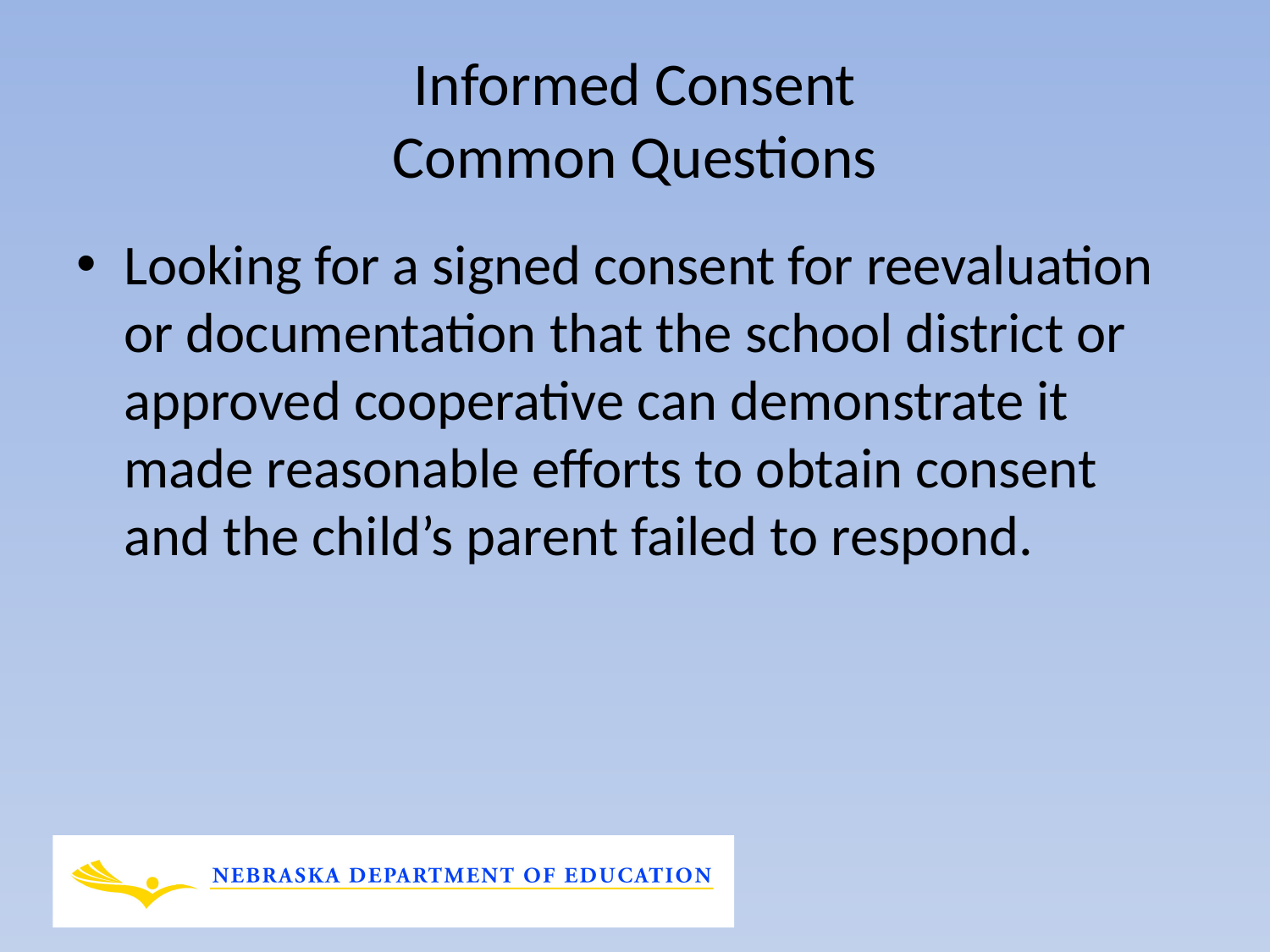

# Informed Consent Common Questions
Looking for a signed consent for reevaluation or documentation that the school district or approved cooperative can demonstrate it made reasonable efforts to obtain consent and the child’s parent failed to respond.